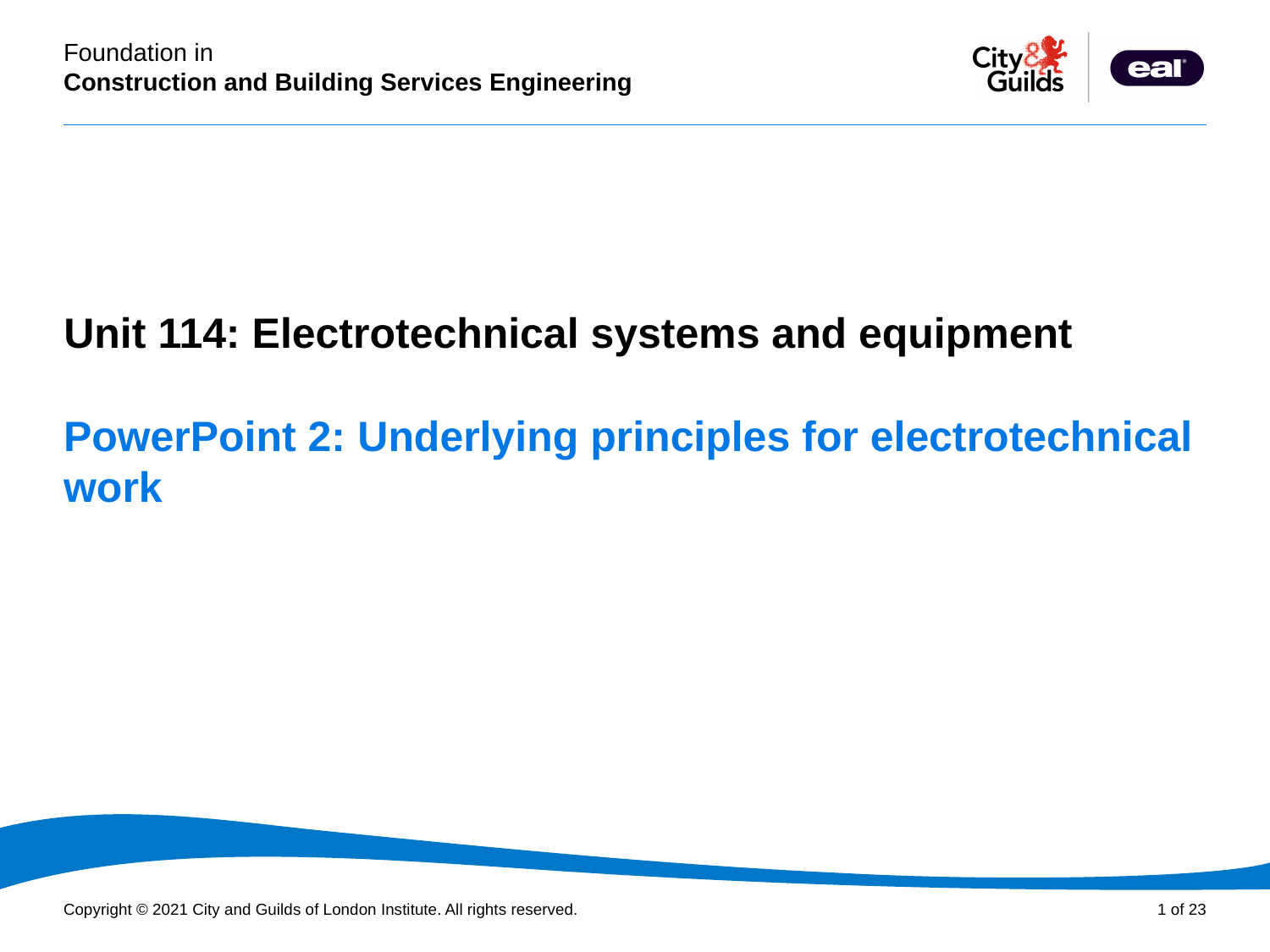

PowerPoint presentation
Unit 114: Electrotechnical systems and equipment
PowerPoint 2: Underlying principles for electrotechnical work